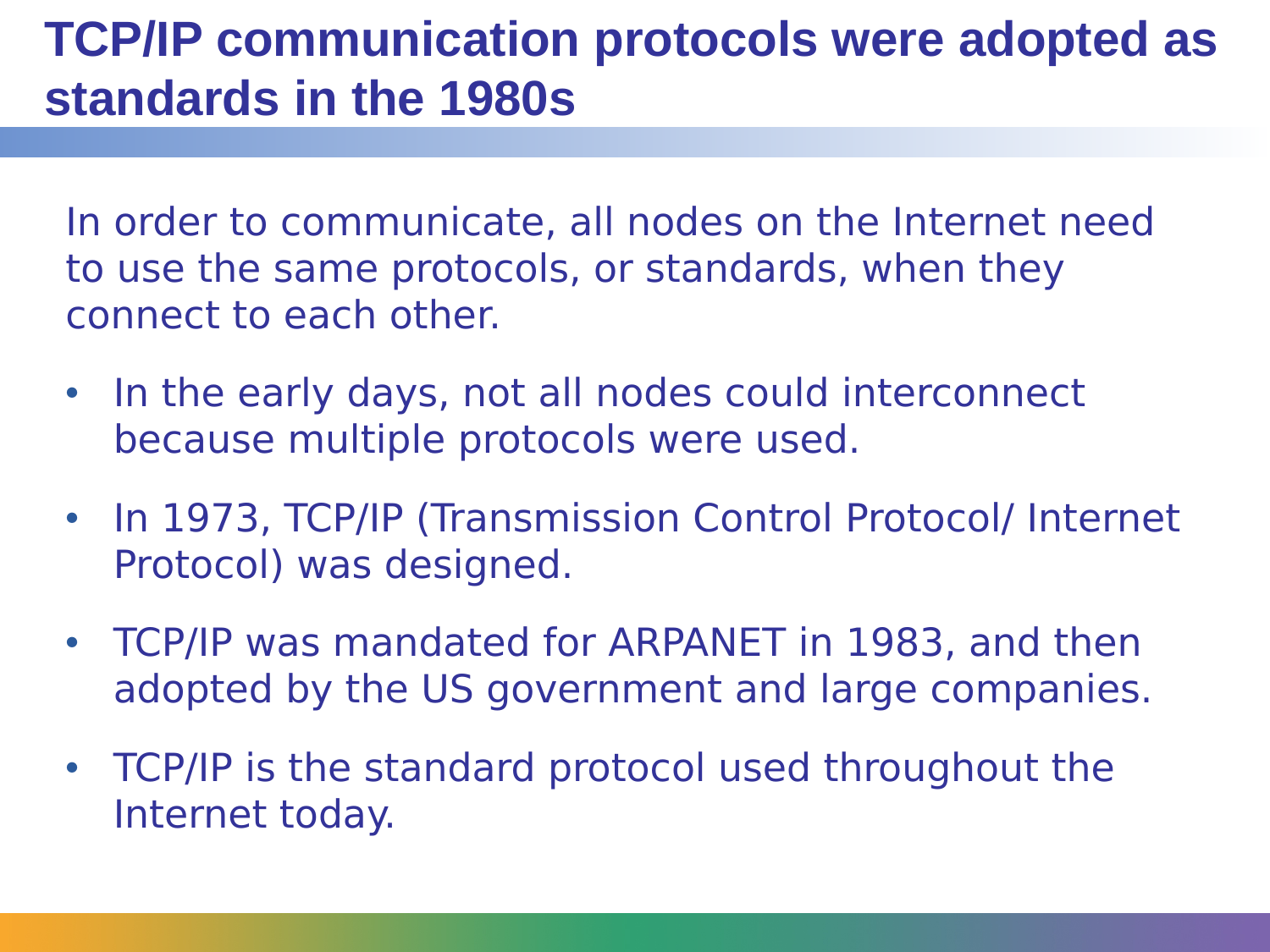

# TCP/IP communication protocols were adopted as standards in the 1980s
In order to communicate, all nodes on the Internet need to use the same protocols, or standards, when they connect to each other.
In the early days, not all nodes could interconnect because multiple protocols were used.
In 1973, TCP/IP (Transmission Control Protocol/ Internet Protocol) was designed.
TCP/IP was mandated for ARPANET in 1983, and then adopted by the US government and large companies.
TCP/IP is the standard protocol used throughout the Internet today.